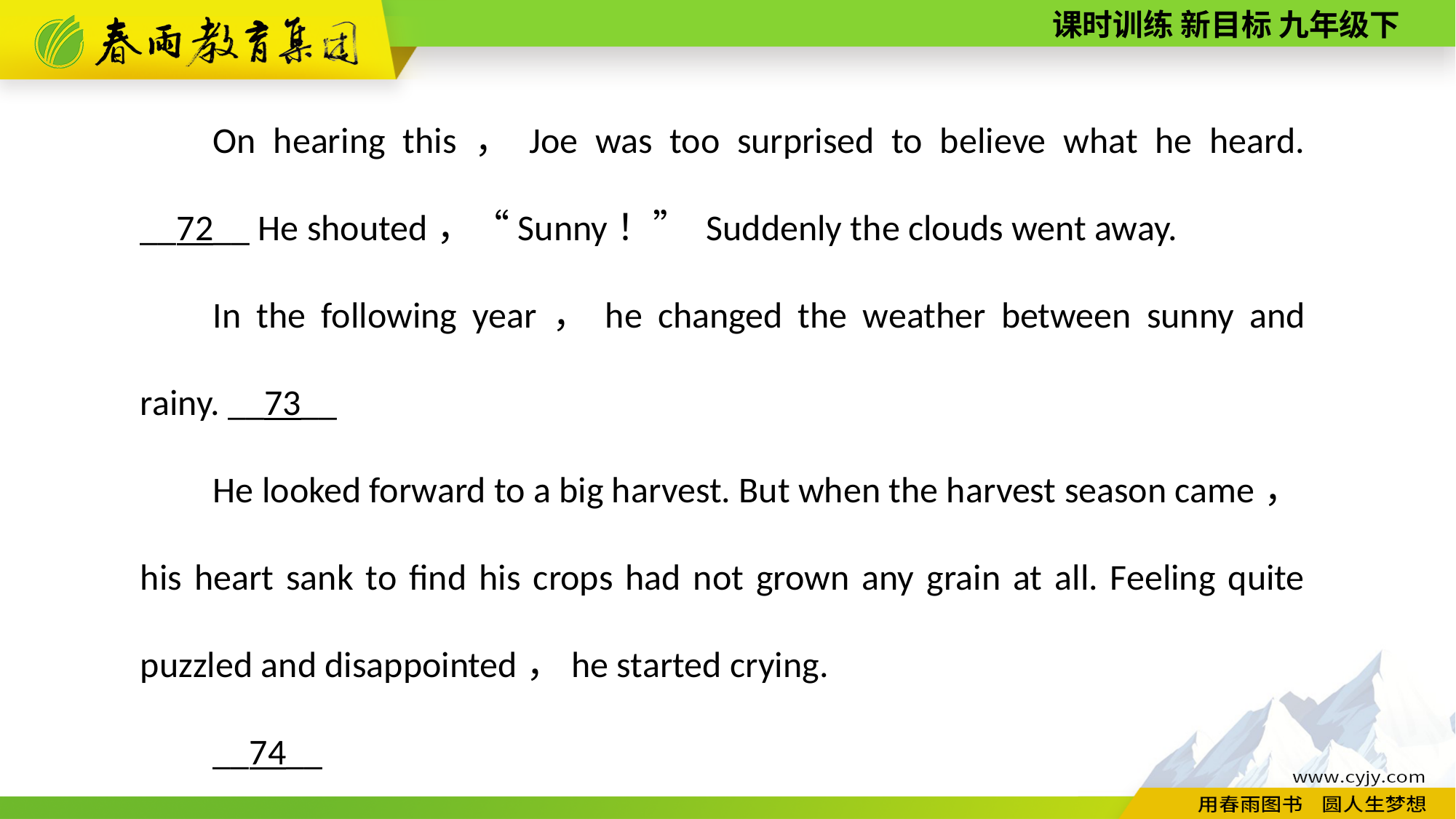

On hearing this，Joe was too surprised to believe what he heard. __72__ He shouted，“Sunny！” Suddenly the clouds went away.
In the following year，he changed the weather between sunny and rainy. __73__
He looked forward to a big harvest. But when the harvest season came，his heart sank to find his crops had not grown any grain at all. Feeling quite puzzled and disappointed，he started crying.
__74__